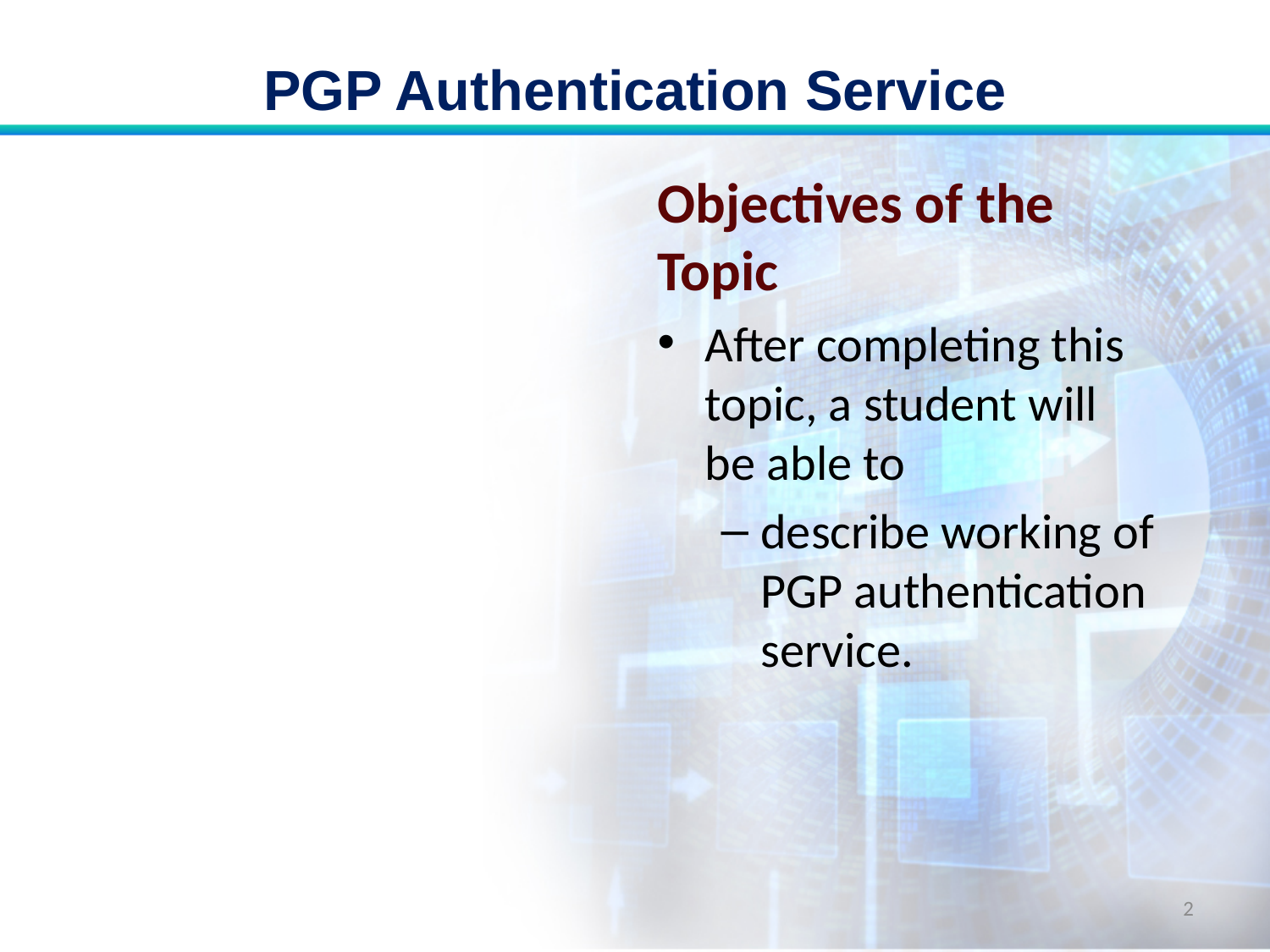

# PGP Authentication Service
Objectives of the Topic
After completing this topic, a student will be able to
describe working of PGP authentication service.
2